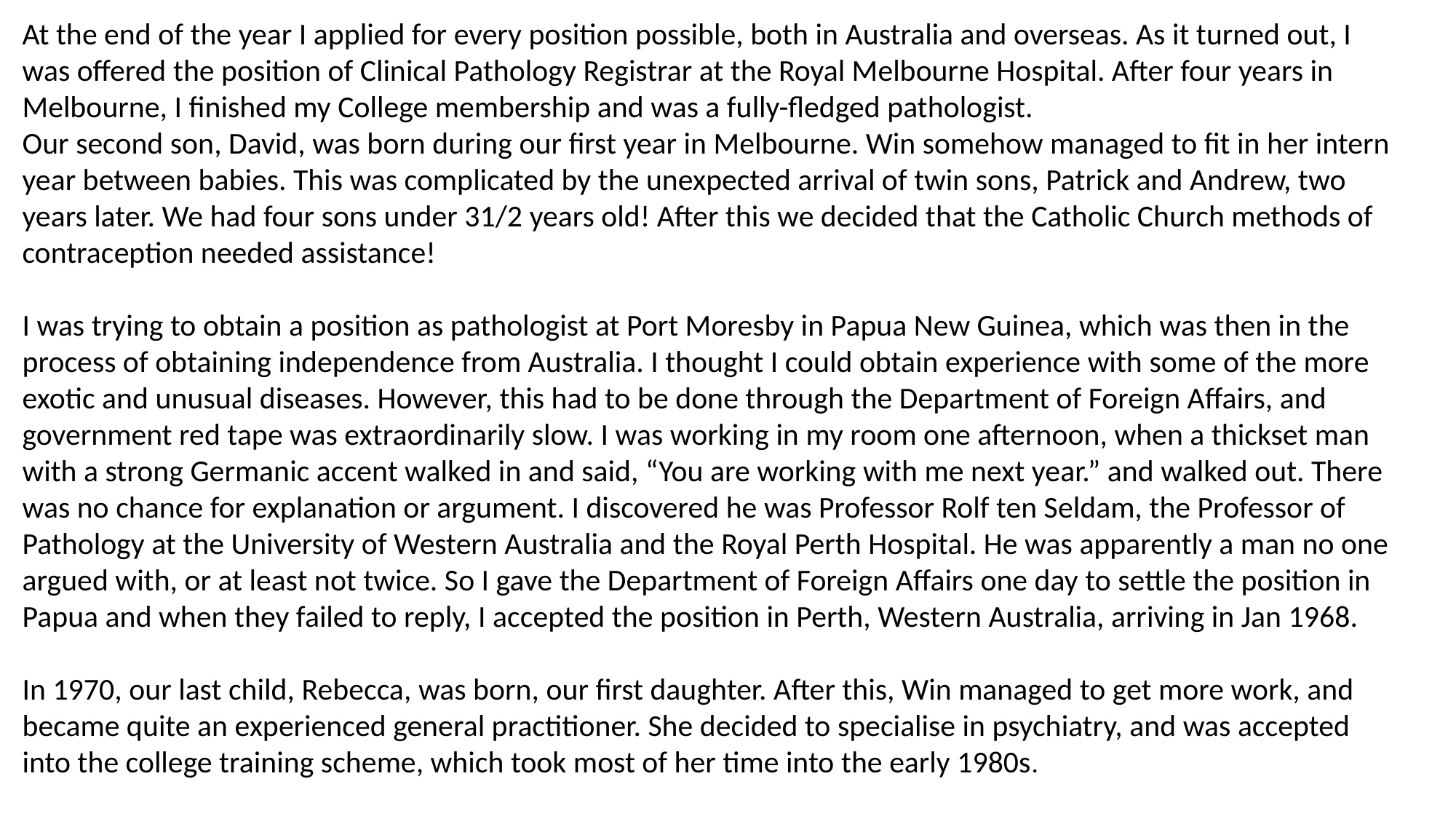

At the end of the year I applied for every position possible, both in Australia and overseas. As it turned out, I was offered the position of Clinical Pathology Registrar at the Royal Melbourne Hospital. After four years in Melbourne, I finished my College membership and was a fully-fledged pathologist.
Our second son, David, was born during our first year in Melbourne. Win somehow managed to fit in her intern year between babies. This was complicated by the unexpected arrival of twin sons, Patrick and Andrew, two years later. We had four sons under 31/2 years old! After this we decided that the Catholic Church methods of contraception needed assistance!

I was trying to obtain a position as pathologist at Port Moresby in Papua New Guinea, which was then in the process of obtaining independence from Australia. I thought I could obtain experience with some of the more exotic and unusual diseases. However, this had to be done through the Department of Foreign Affairs, and government red tape was extraordinarily slow. I was working in my room one afternoon, when a thickset man with a strong Germanic accent walked in and said, “You are working with me next year.” and walked out. There was no chance for explanation or argument. I discovered he was Professor Rolf ten Seldam, the Professor of Pathology at the University of Western Australia and the Royal Perth Hospital. He was apparently a man no one argued with, or at least not twice. So I gave the Department of Foreign Affairs one day to settle the position in Papua and when they failed to reply, I accepted the position in Perth, Western Australia, arriving in Jan 1968.

In 1970, our last child, Rebecca, was born, our first daughter. After this, Win managed to get more work, and became quite an experienced general practitioner. She decided to specialise in psychiatry, and was accepted into the college training scheme, which took most of her time into the early 1980s.